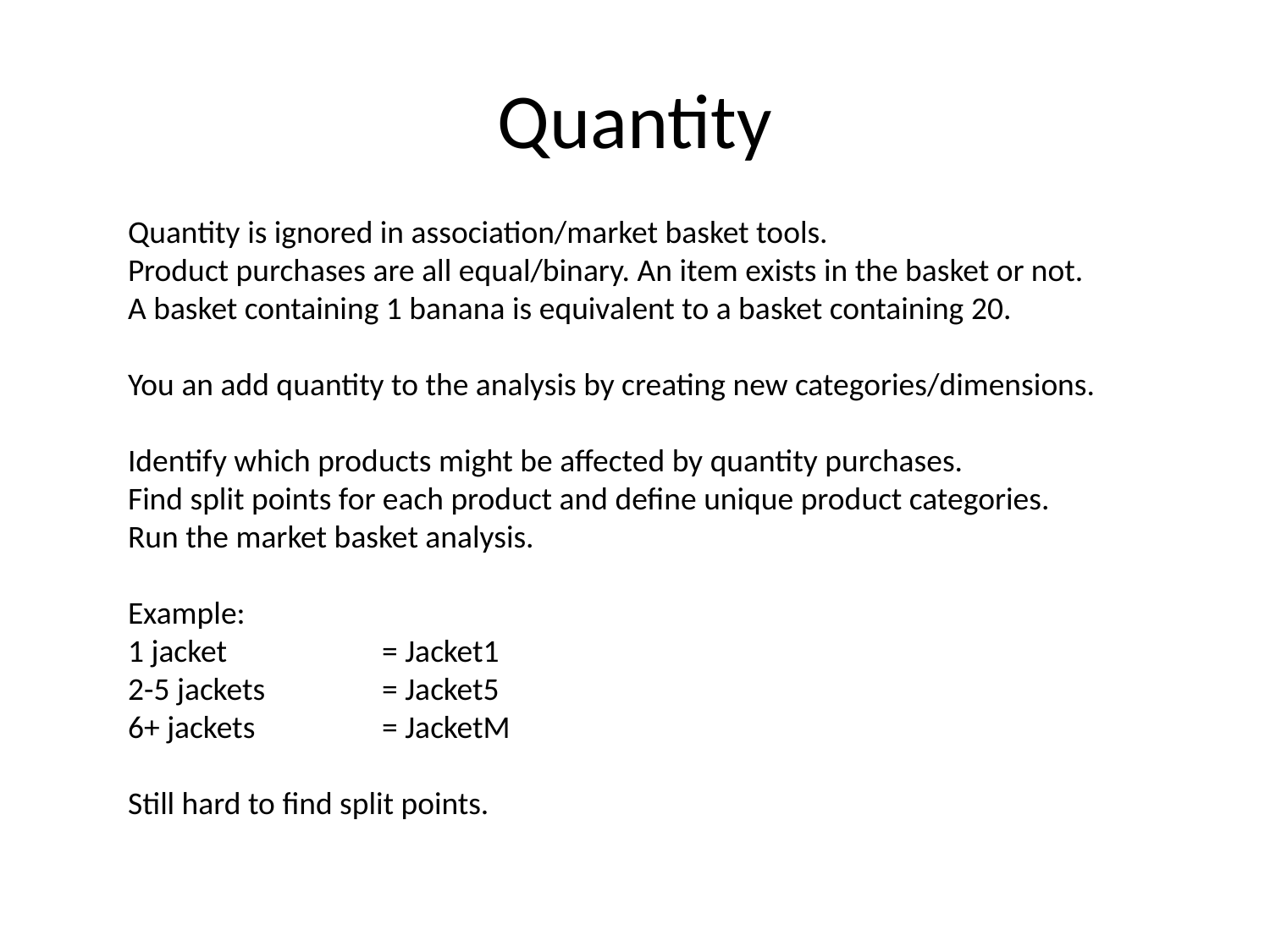

# Quantity
Quantity is ignored in association/market basket tools.
Product purchases are all equal/binary. An item exists in the basket or not.
A basket containing 1 banana is equivalent to a basket containing 20.

You an add quantity to the analysis by creating new categories/dimensions.

Identify which products might be affected by quantity purchases.
Find split points for each product and define unique product categories.
Run the market basket analysis.

Example:
1 jacket 		= Jacket1
2-5 jackets	= Jacket5
6+ jackets	= JacketM

Still hard to find split points.